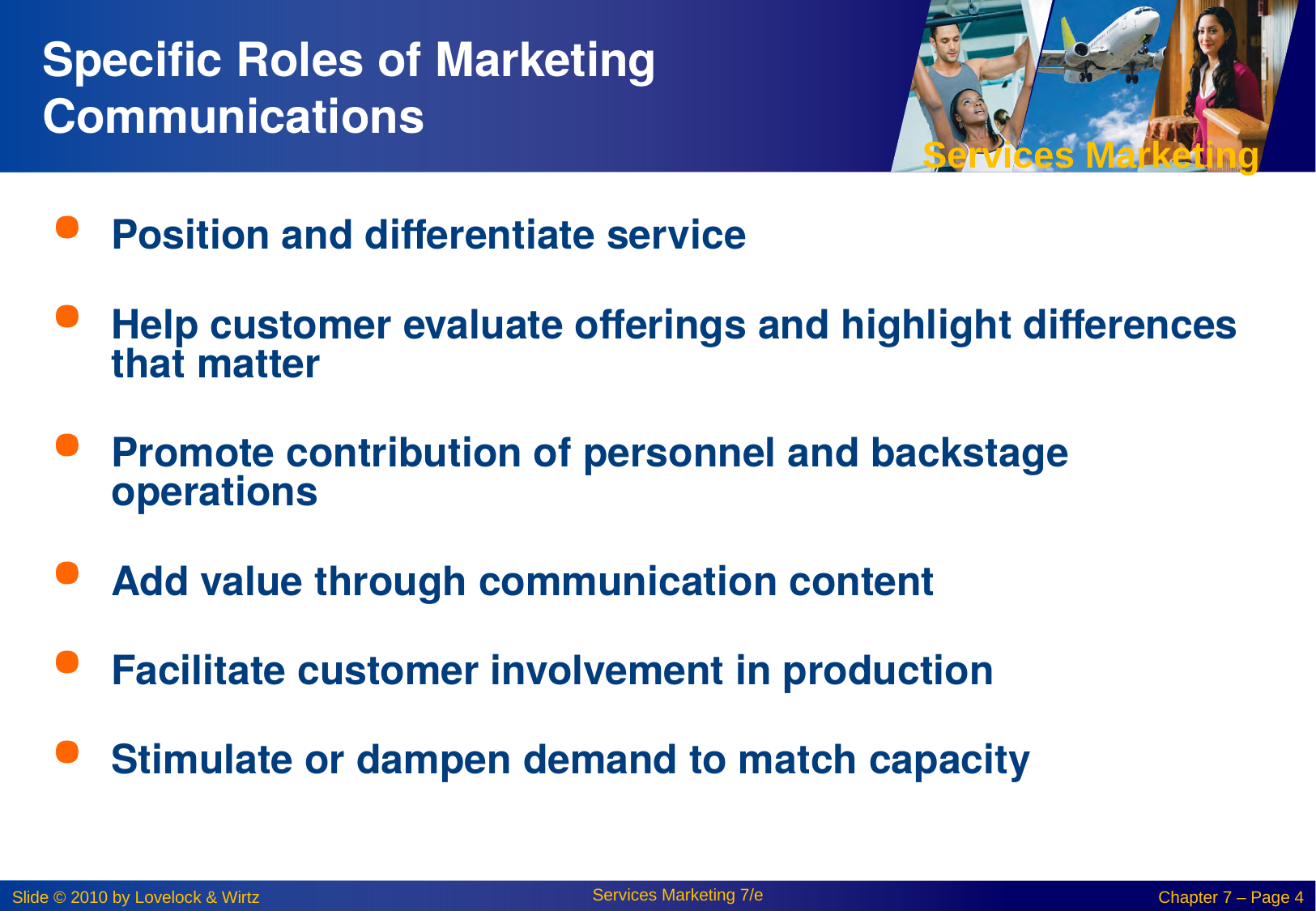

# Specific Roles of Marketing Communications
Position and differentiate service
Help customer evaluate offerings and highlight differences that matter
Promote contribution of personnel and backstage operations
Add value through communication content
Facilitate customer involvement in production
Stimulate or dampen demand to match capacity